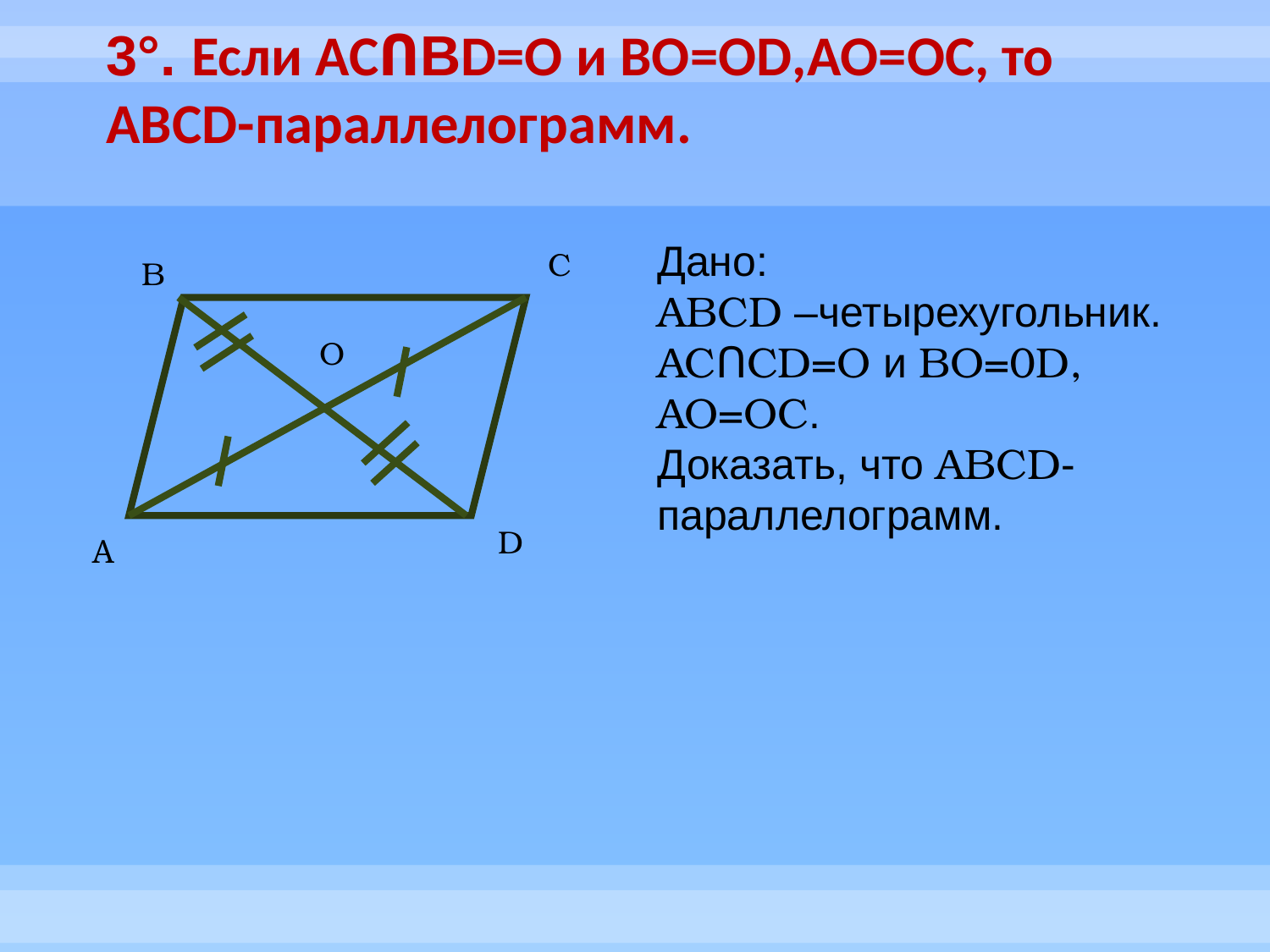

# 3°. Если ACՈBD=O и BO=OD,AO=OC, то ABCD-параллелограмм.
Дано:
ABCD –четырехугольник. ACՈCD=O и BO=0D, AO=OC.
Доказать, что ABCD-параллелограмм.
C
B

O
D
А